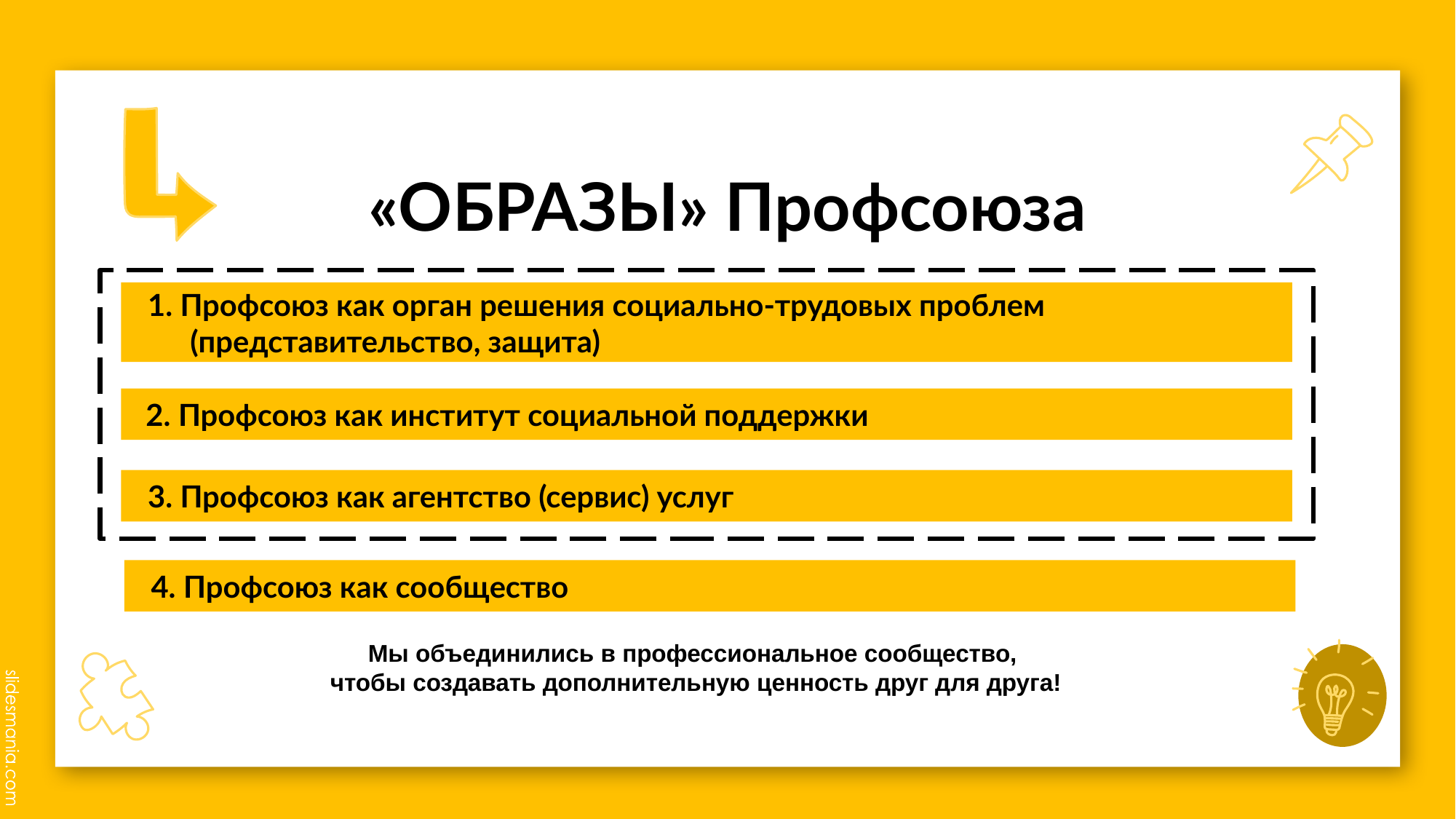

# «ОБРАЗЫ» Профсоюза

1. Профсоюз как орган решения социально-трудовых проблем (представительство, защита)
2. Профсоюз как институт социальной поддержки
3. Профсоюз как агентство (сервис) услуг
4. Профсоюз как сообщество
Мы объединились в профессиональное сообщество,
чтобы создавать дополнительную ценность друг для друга!